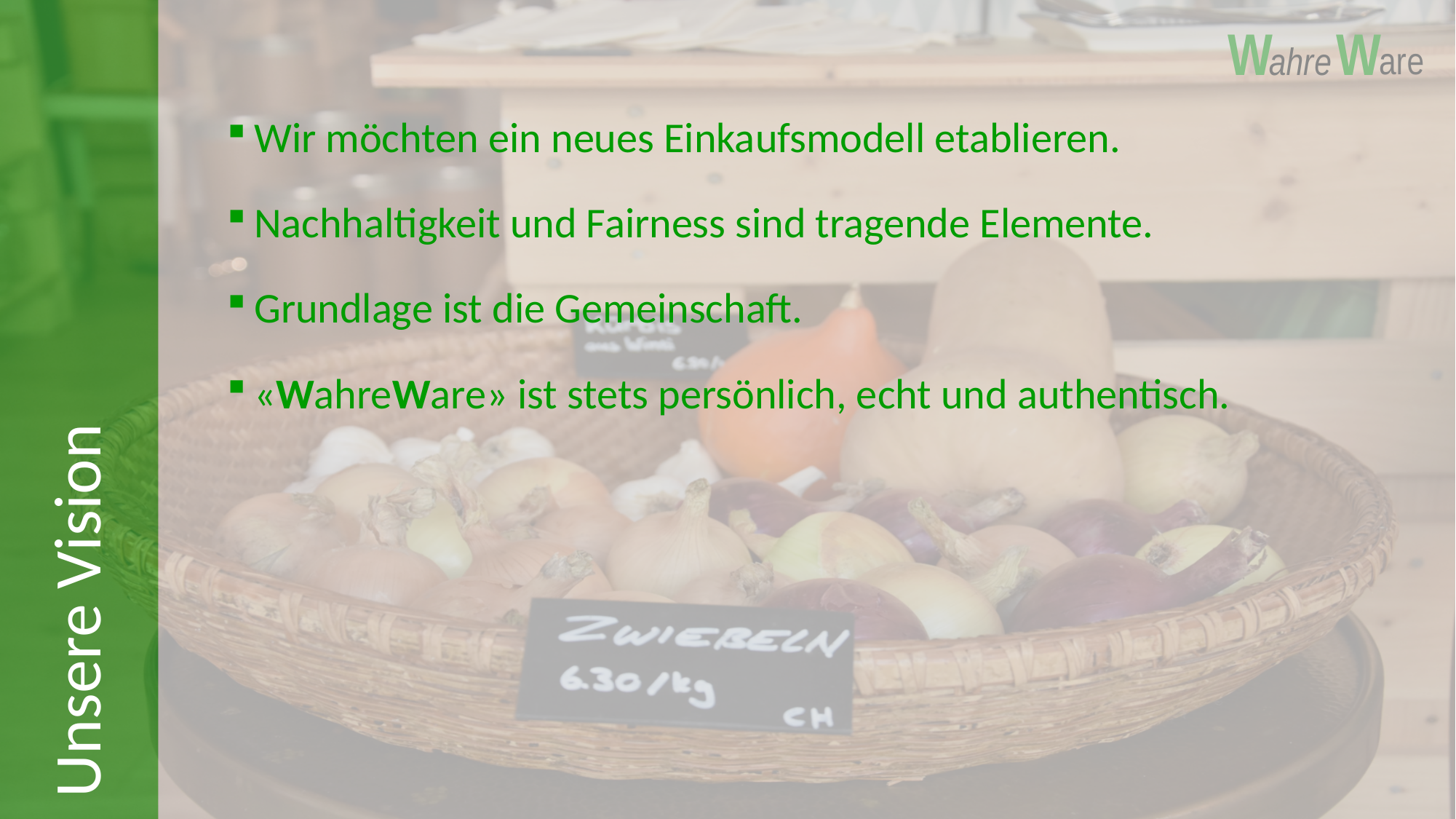

Wir möchten ein neues Einkaufsmodell etablieren.
Nachhaltigkeit und Fairness sind tragende Elemente.
Grundlage ist die Gemeinschaft.
«WahreWare» ist stets persönlich, echt und authentisch.
# Unsere Vision